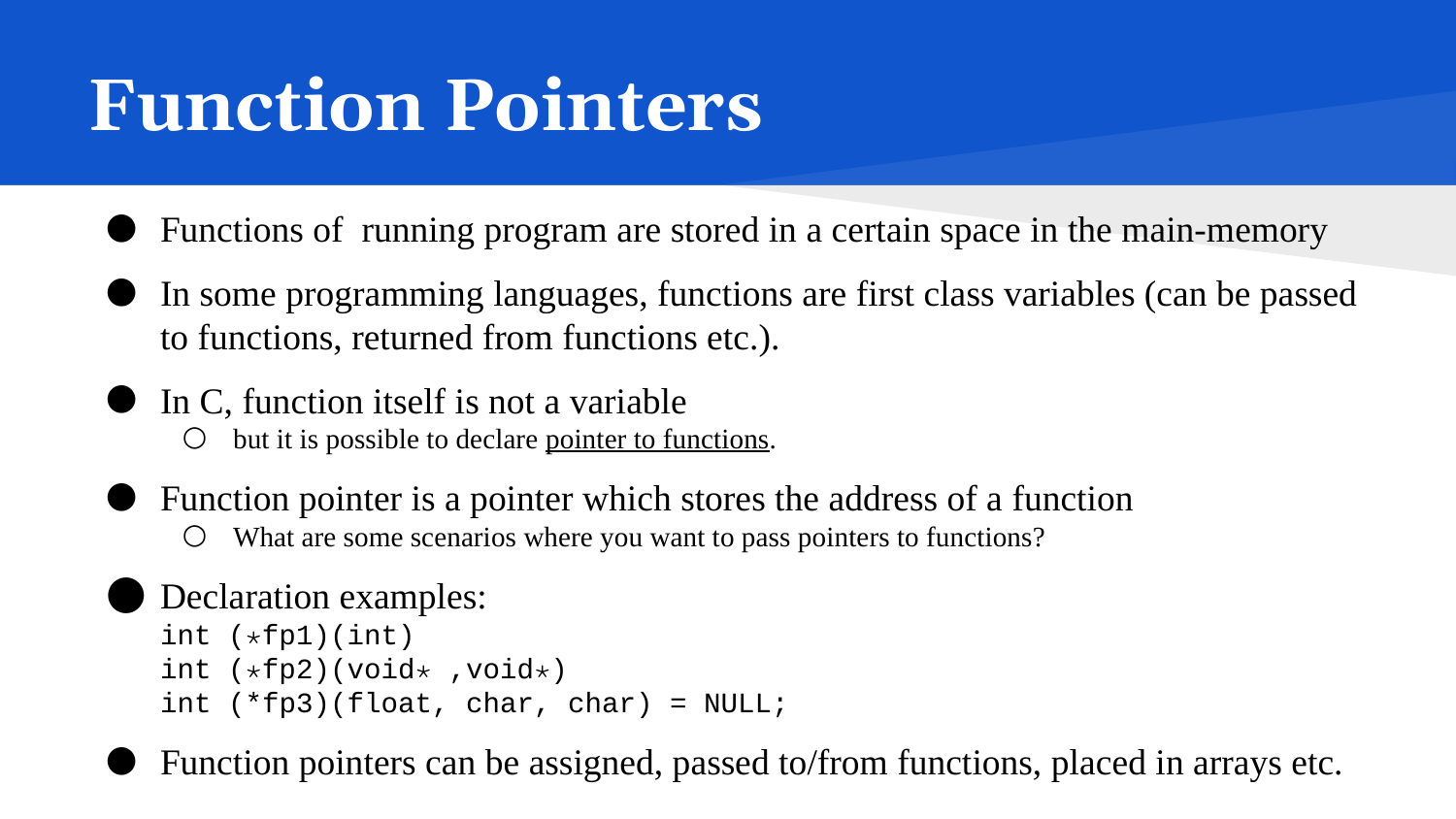

# Function Pointers
Functions of  running program are stored in a certain space in the main-memory
In some programming languages, functions are first class variables (can be passed to functions, returned from functions etc.).
In C, function itself is not a variable
but it is possible to declare pointer to functions.
Function pointer is a pointer which stores the address of a function
What are some scenarios where you want to pass pointers to functions?
Declaration examples:
int (∗fp1)(int)
int (∗fp2)(void∗ ,void∗)
int (*fp3)(float, char, char) = NULL;
Function pointers can be assigned, passed to/from functions, placed in arrays etc.